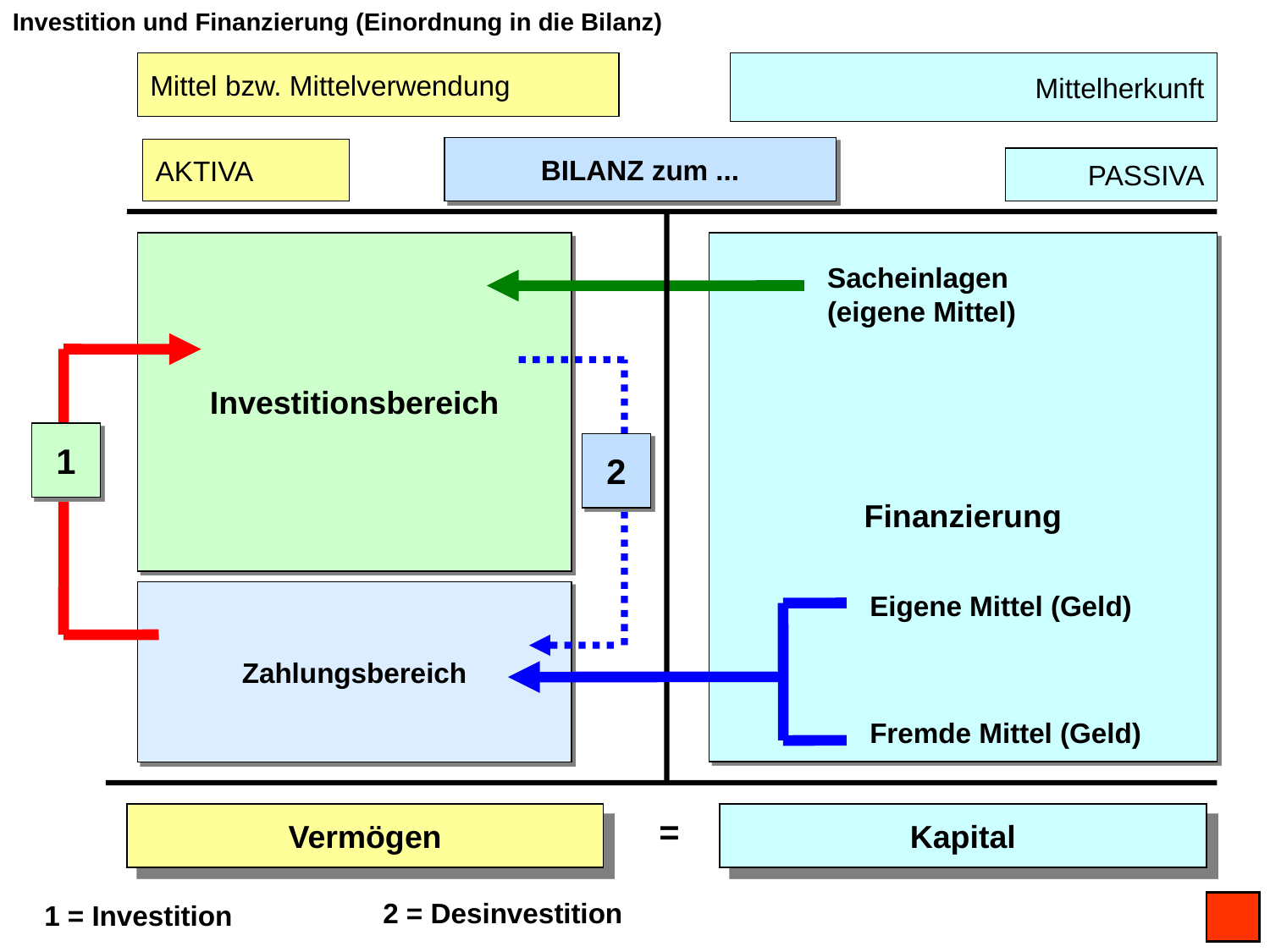

Investition und Finanzierung (Einordnung in die Bilanz)
Mittel bzw. Mittelverwendung
Mittelherkunft
BILANZ zum ...
AKTIVA
PASSIVA

Investitionsbereich

Finanzierung
Sacheinlagen (eigene Mittel)

1
2
Zahlungsbereich
Eigene Mittel (Geld)

Fremde Mittel (Geld)

Vermögen
=
Kapital
2 = Desinvestition
1 = Investition